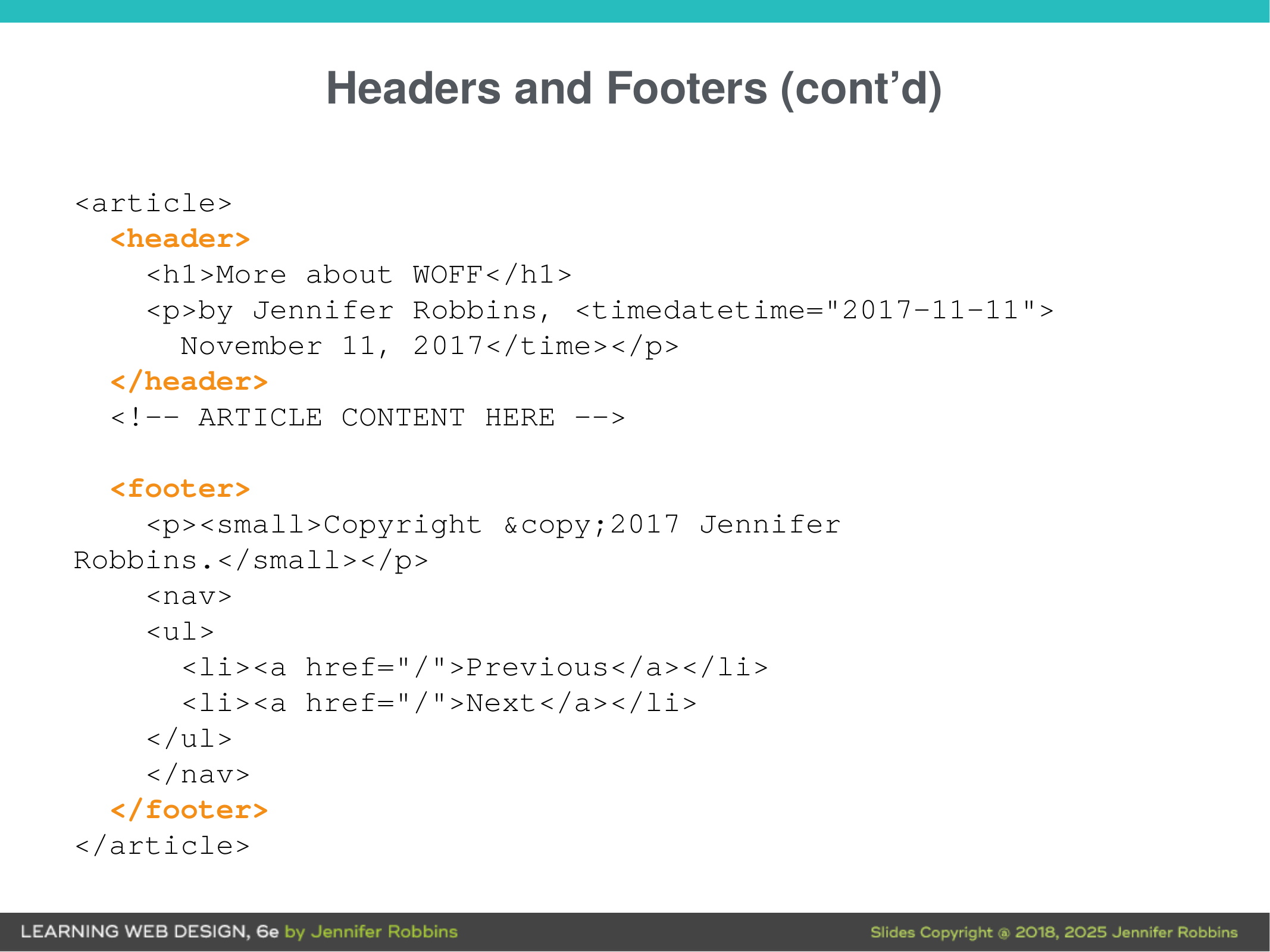

# Headers and Footers (cont’d)
<article>
  <header>
    <h1>More about WOFF</h1>
    <p>by Jennifer Robbins, <timedatetime="2017-11-11">
      November 11, 2017</time></p>
  </header>
  <!-- ARTICLE CONTENT HERE -->

  <footer>
    <p><small>Copyright &copy;2017 Jennifer Robbins.</small></p>
    <nav>
    <ul>
      <li><a href="/">Previous</a></li>
      <li><a href="/">Next</a></li>
    </ul>
    </nav>
  </footer>
</article>